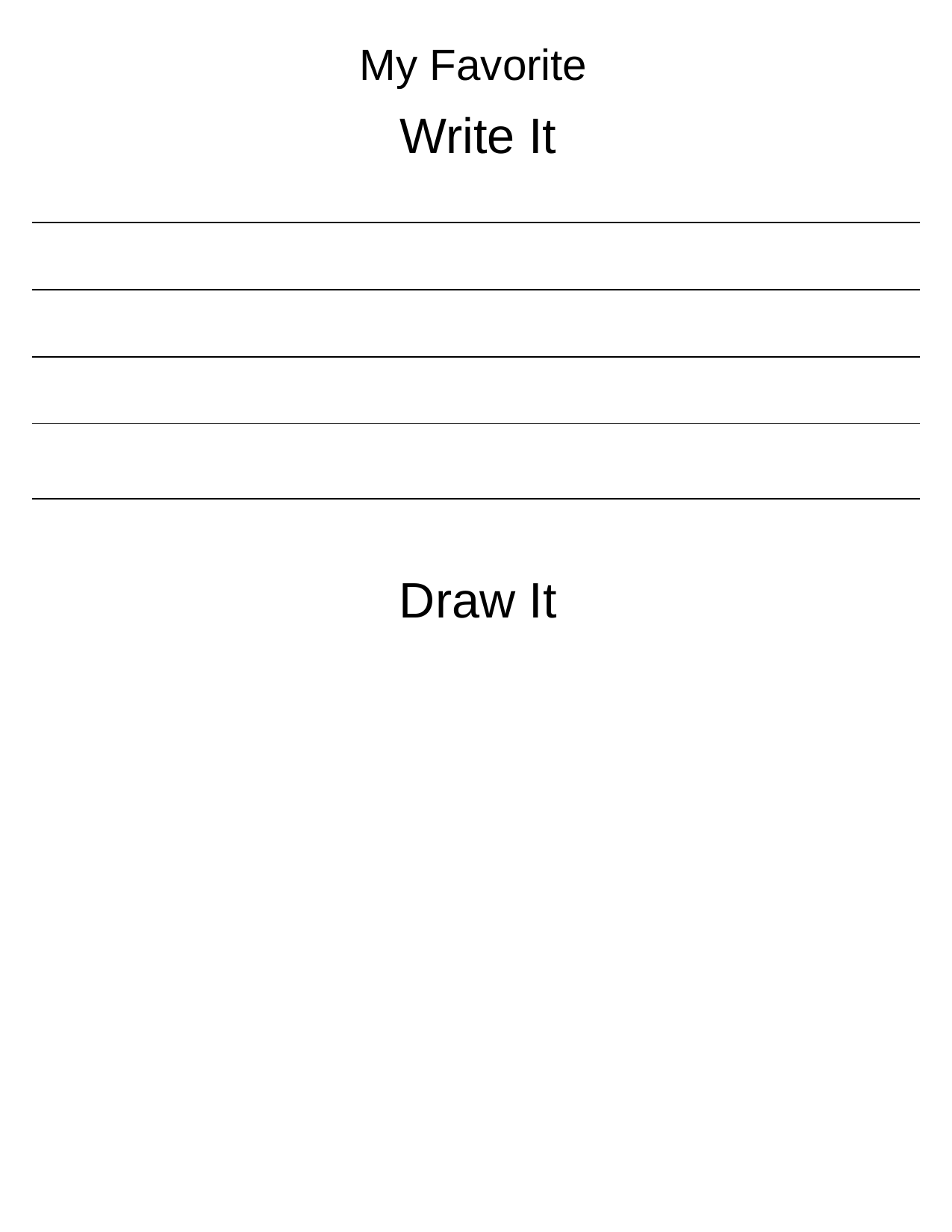

My Favorite
Write It
|  |
| --- |
|  |
|  |
|  |
|  |
Draw It